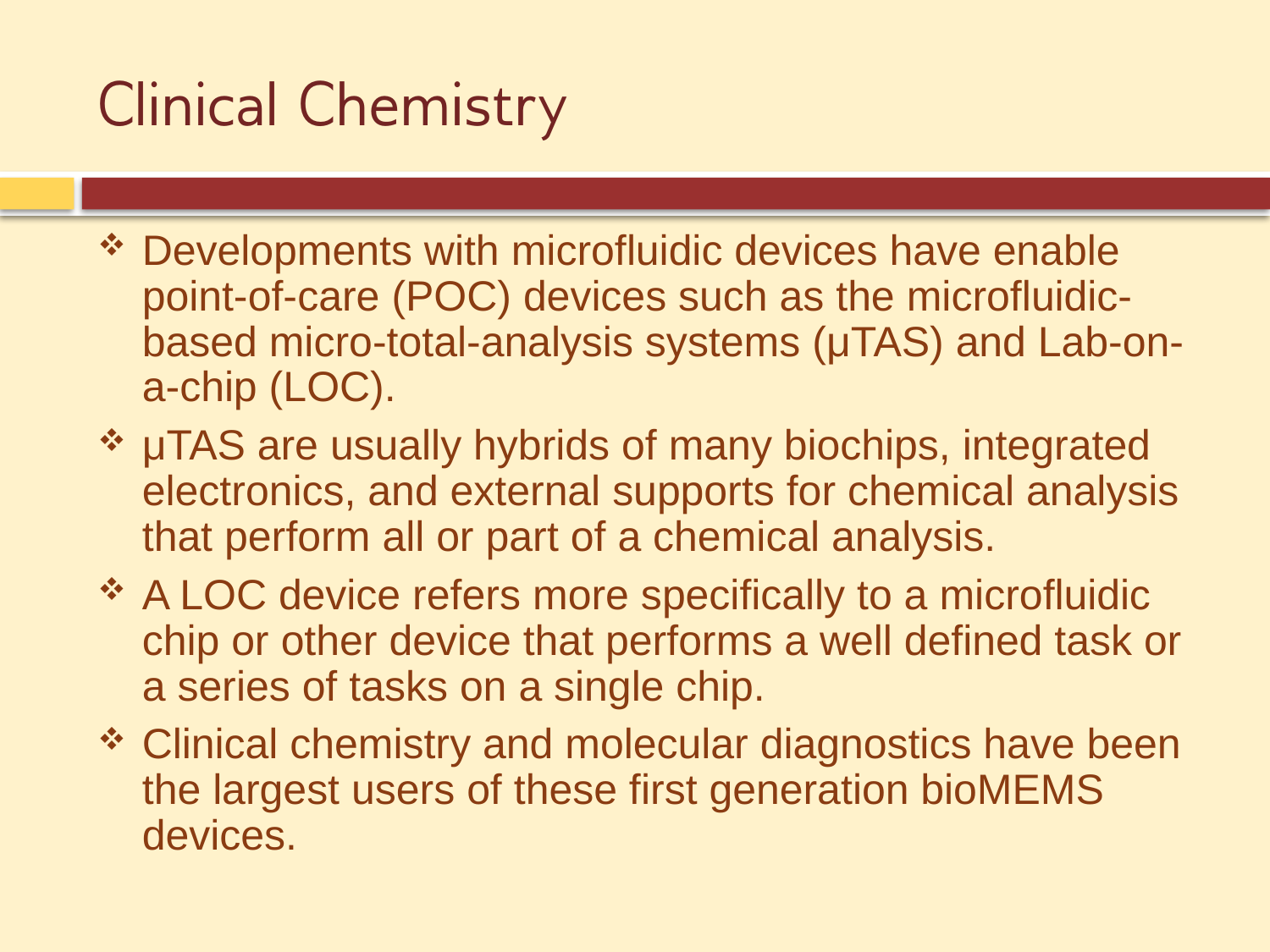

# Clinical Chemistry
Developments with microfluidic devices have enable point-of-care (POC) devices such as the microfluidic-based micro-total-analysis systems (μTAS) and Lab-on-a-chip (LOC).
μTAS are usually hybrids of many biochips, integrated electronics, and external supports for chemical analysis that perform all or part of a chemical analysis.
A LOC device refers more specifically to a microfluidic chip or other device that performs a well defined task or a series of tasks on a single chip.
Clinical chemistry and molecular diagnostics have been the largest users of these first generation bioMEMS devices.